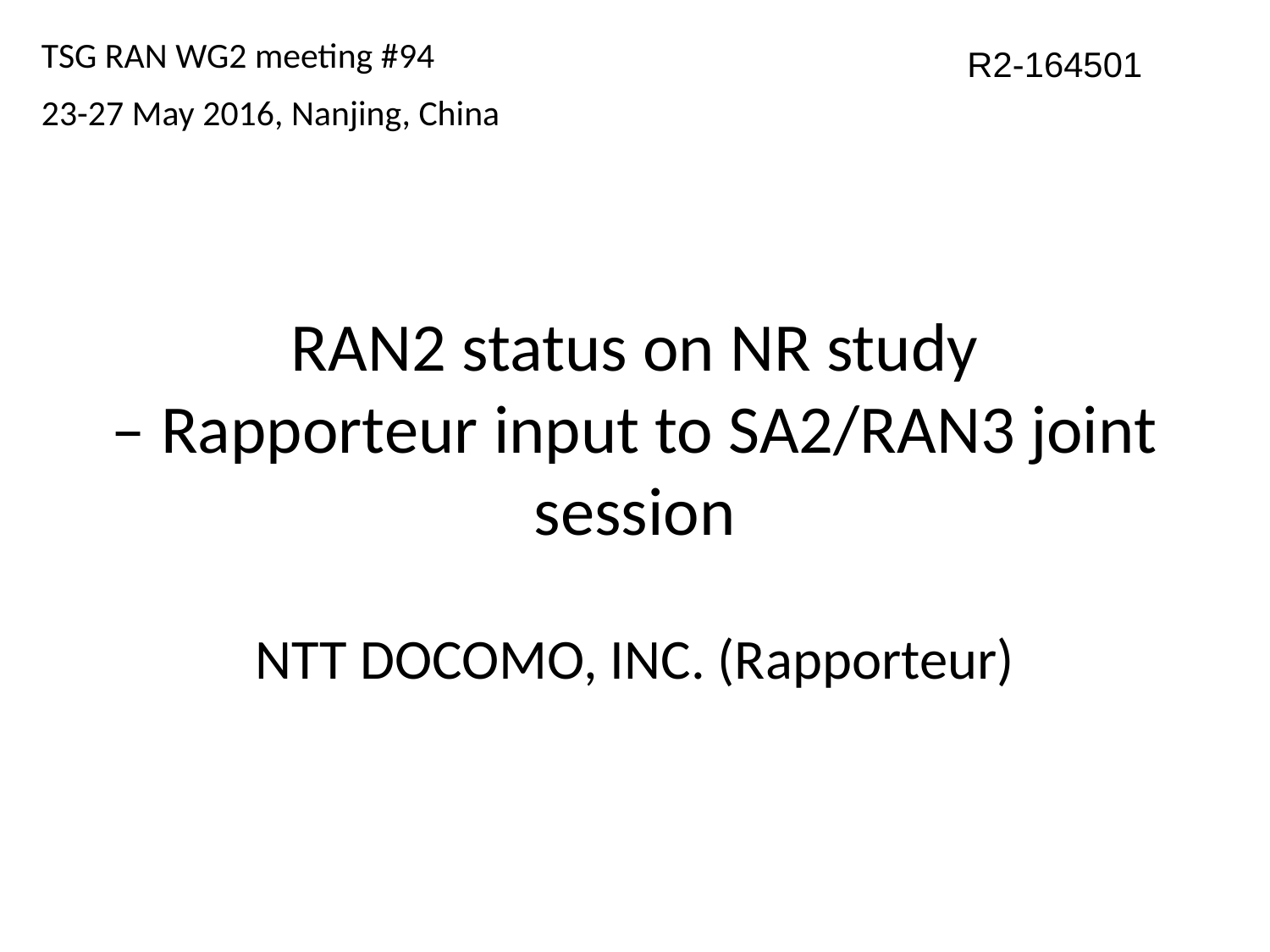

TSG RAN WG2 meeting #94
23-27 May 2016, Nanjing, China
R2-164501
# RAN2 status on NR study – Rapporteur input to SA2/RAN3 joint session
NTT DOCOMO, INC. (Rapporteur)